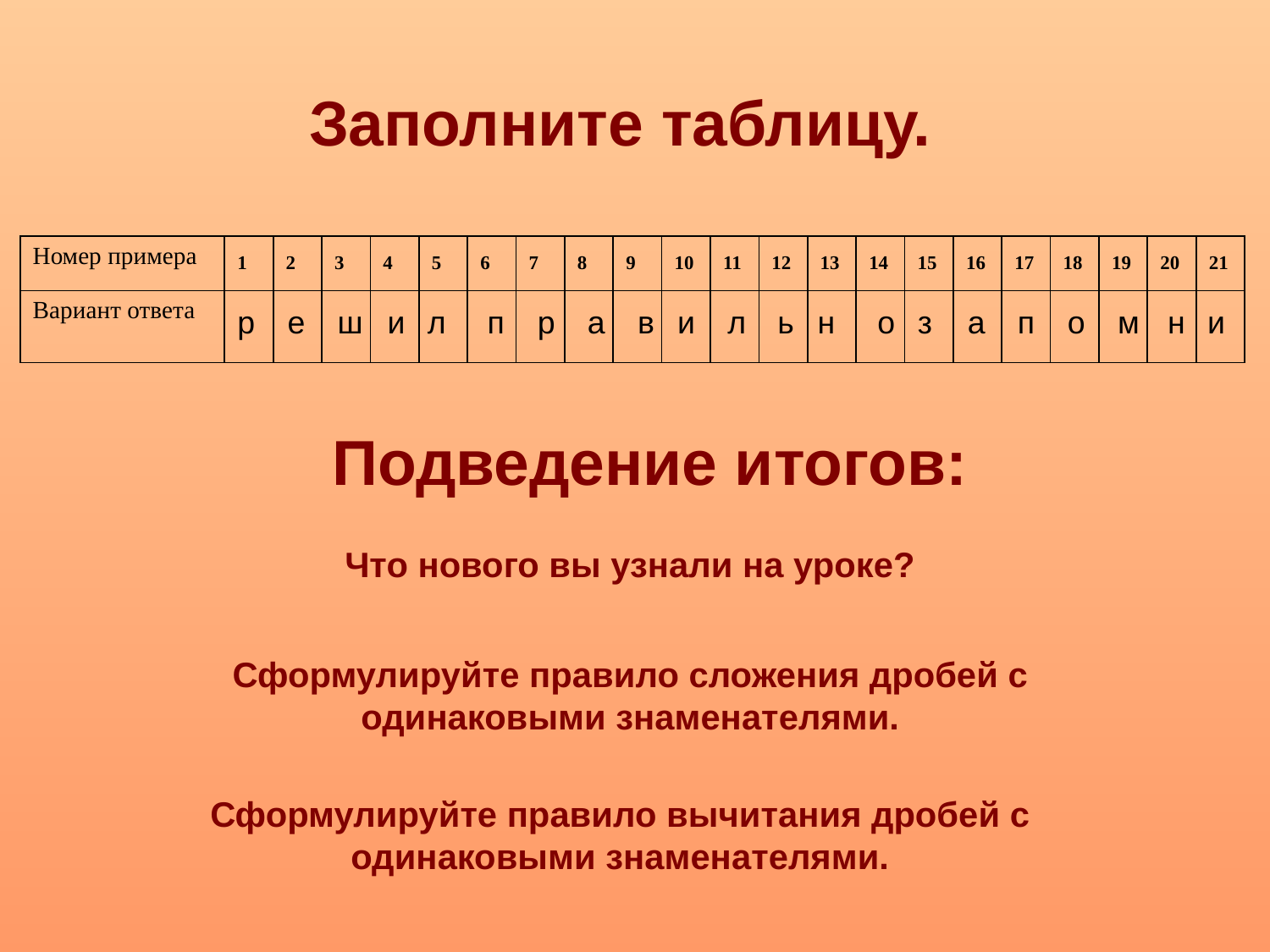

Заполните таблицу.
| Номер примера | 1 | 2 | 3 | 4 | 5 | 6 | 7 | 8 | 9 | 10 | 11 | 12 | 13 | 14 | 15 | 16 | 17 | 18 | 19 | 20 | 21 |
| --- | --- | --- | --- | --- | --- | --- | --- | --- | --- | --- | --- | --- | --- | --- | --- | --- | --- | --- | --- | --- | --- |
| Вариант ответа |  |  |  |  |  |  |  |  |  |  |  |  |  |  |  |  |  |  |  |  |  |
р
е
ш
и
л
п
р
а
в
и
л
ь
н
о
з
а
п
о
м
н
и
Подведение итогов:

Что нового вы узнали на уроке?

Сформулируйте правило сложения дробей с одинаковыми знаменателями.
Сформулируйте правило вычитания дробей с одинаковыми знаменателями.